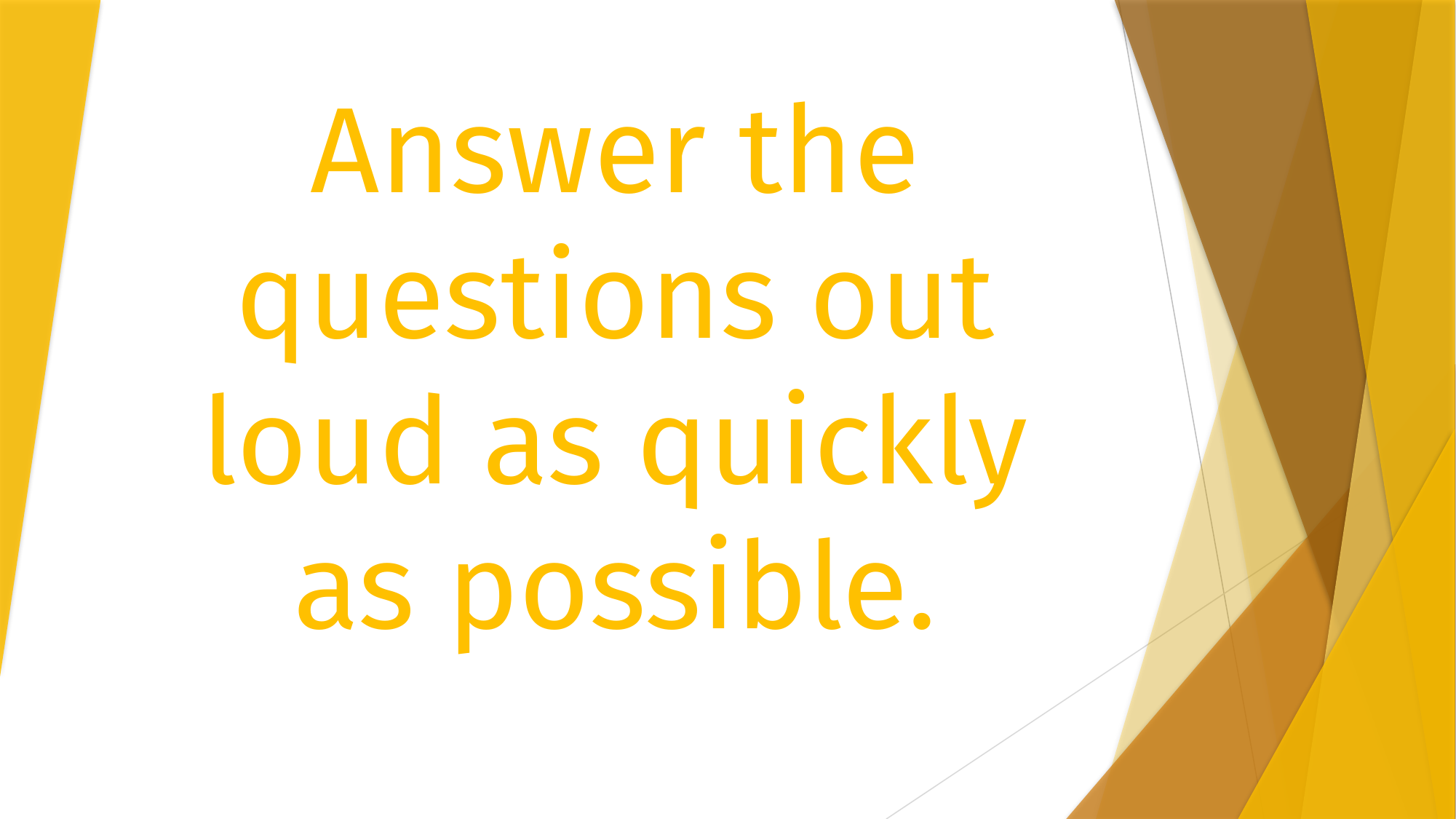

# Answer the questions out loud as quickly as possible.